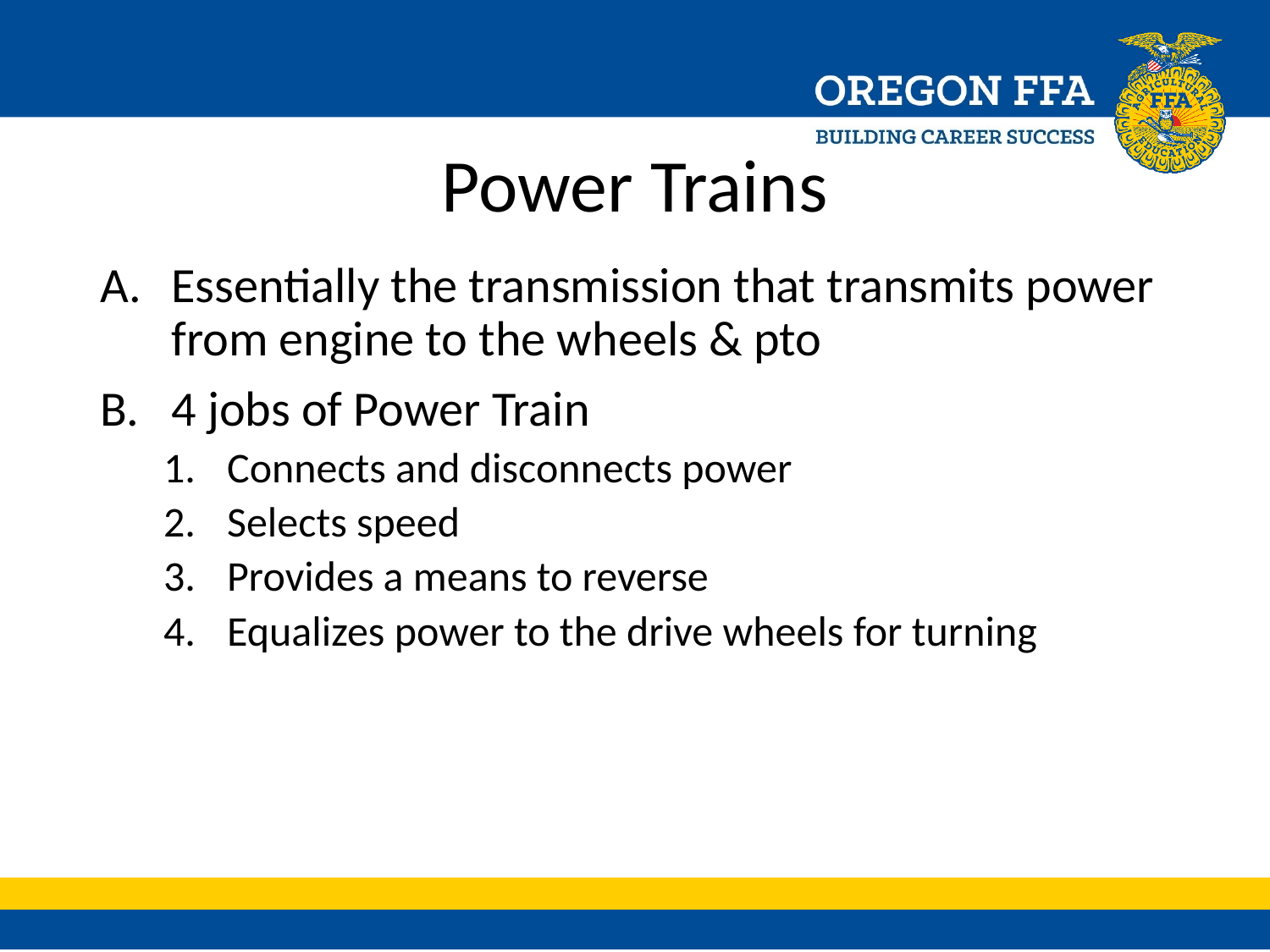

# Power Trains
Essentially the transmission that transmits power from engine to the wheels & pto
4 jobs of Power Train
Connects and disconnects power
Selects speed
Provides a means to reverse
Equalizes power to the drive wheels for turning